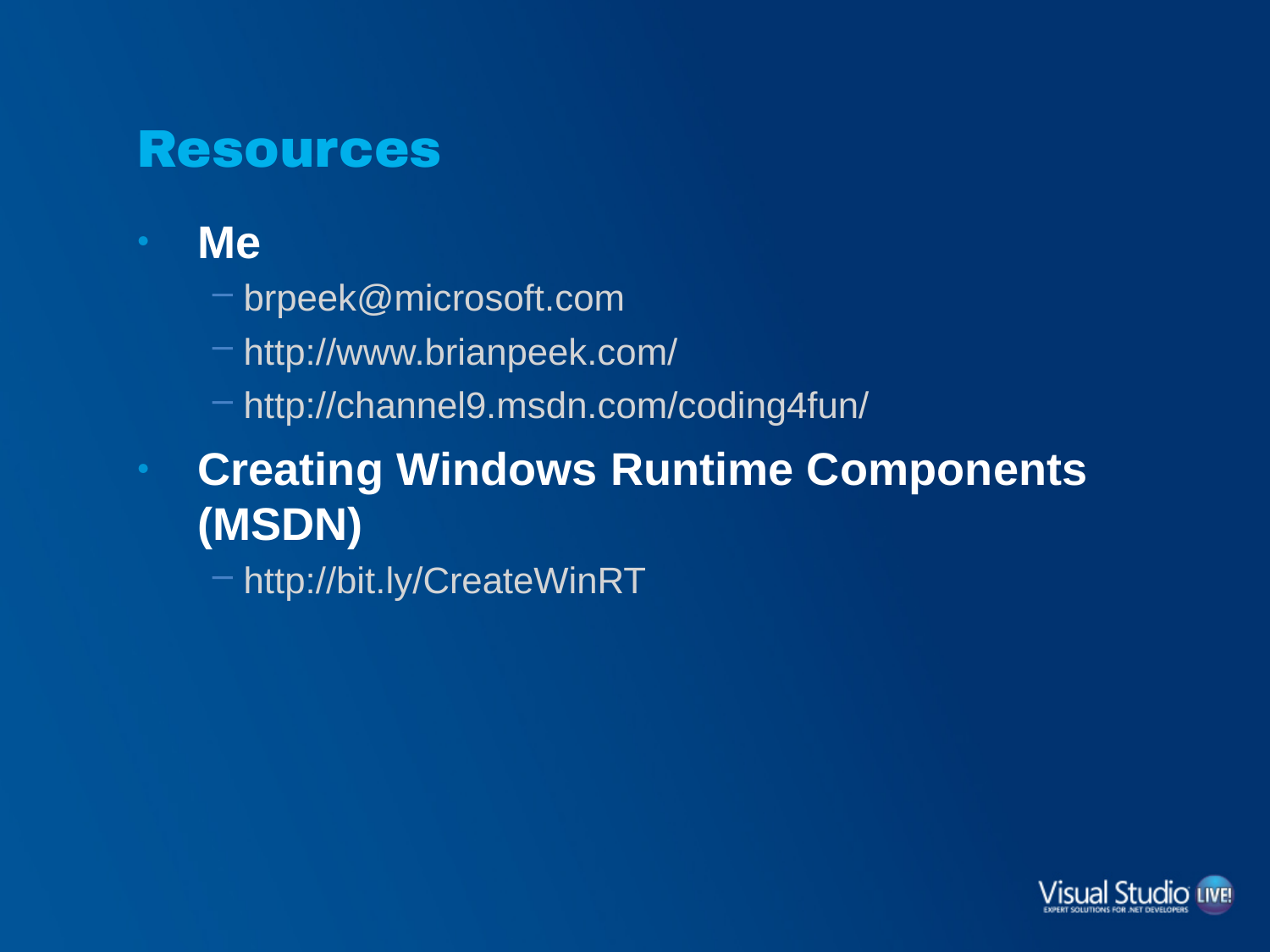

# Resources
Me
brpeek@microsoft.com
http://www.brianpeek.com/
http://channel9.msdn.com/coding4fun/
Creating Windows Runtime Components (MSDN)
http://bit.ly/CreateWinRT